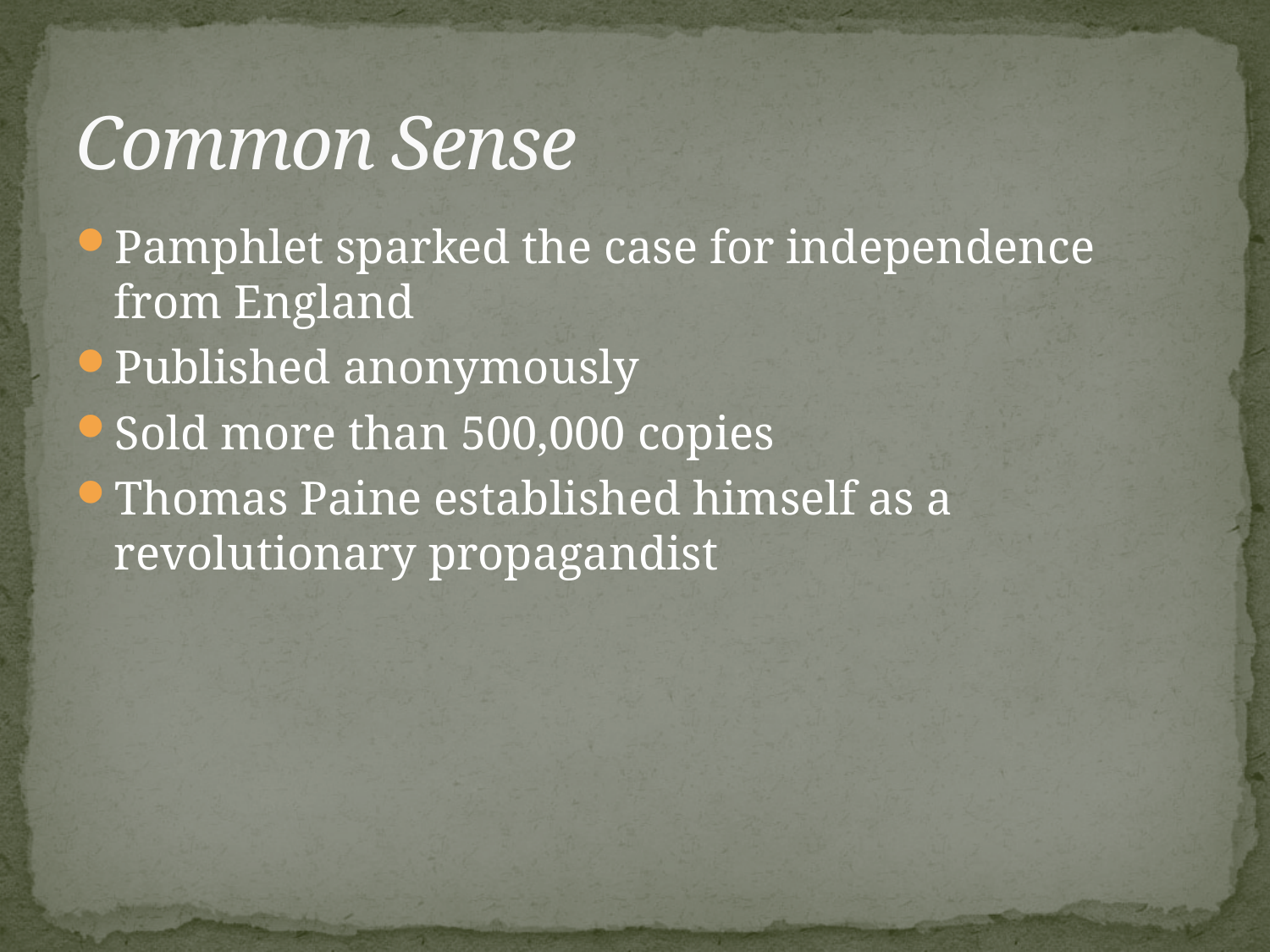

# Common Sense
Pamphlet sparked the case for independence from England
Published anonymously
Sold more than 500,000 copies
Thomas Paine established himself as a revolutionary propagandist